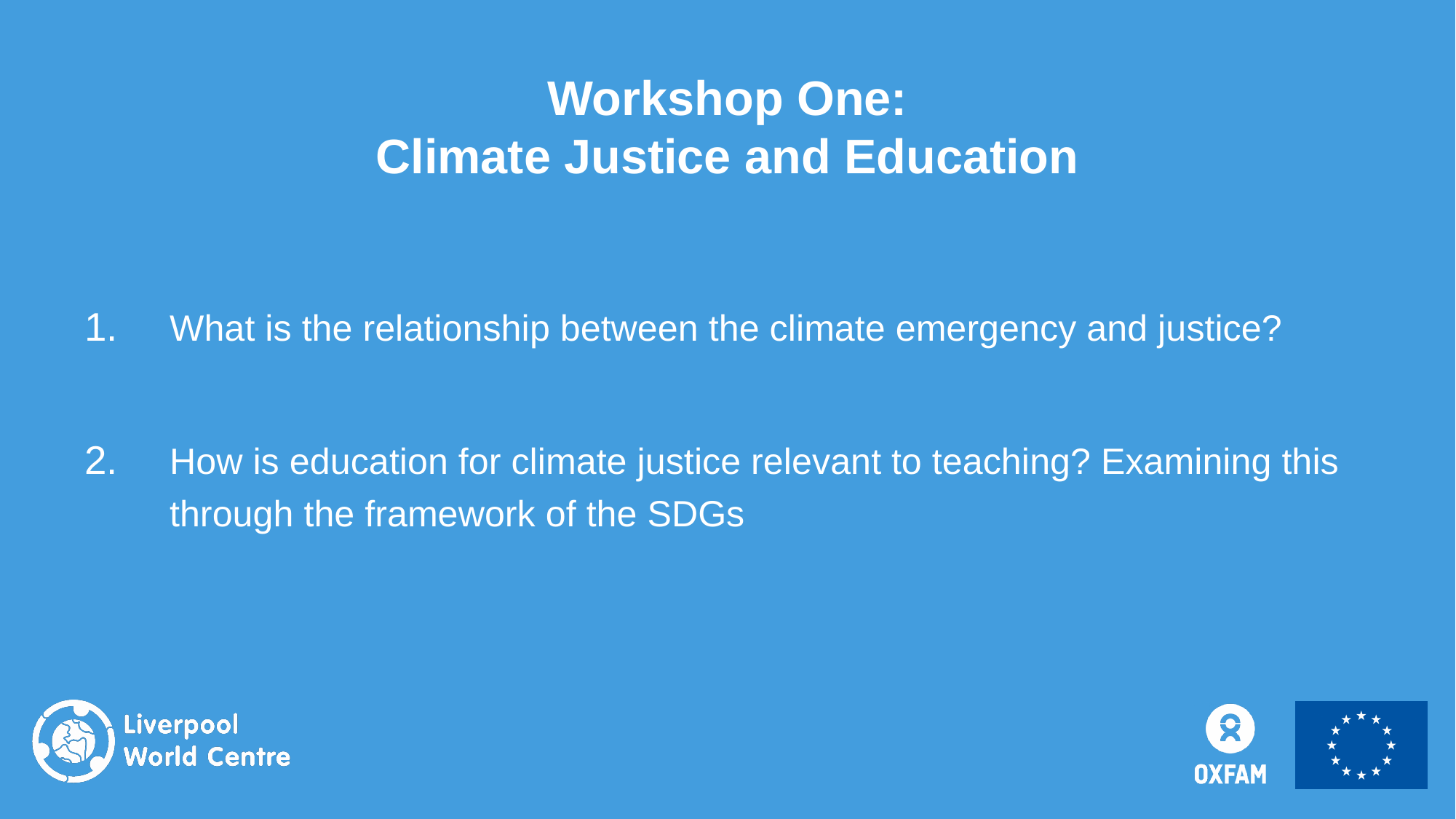

Workshop One:
Climate Justice and Education

What is the relationship between the climate emergency and justice?

How is education for climate justice relevant to teaching? Examining this through the framework of the SDGs